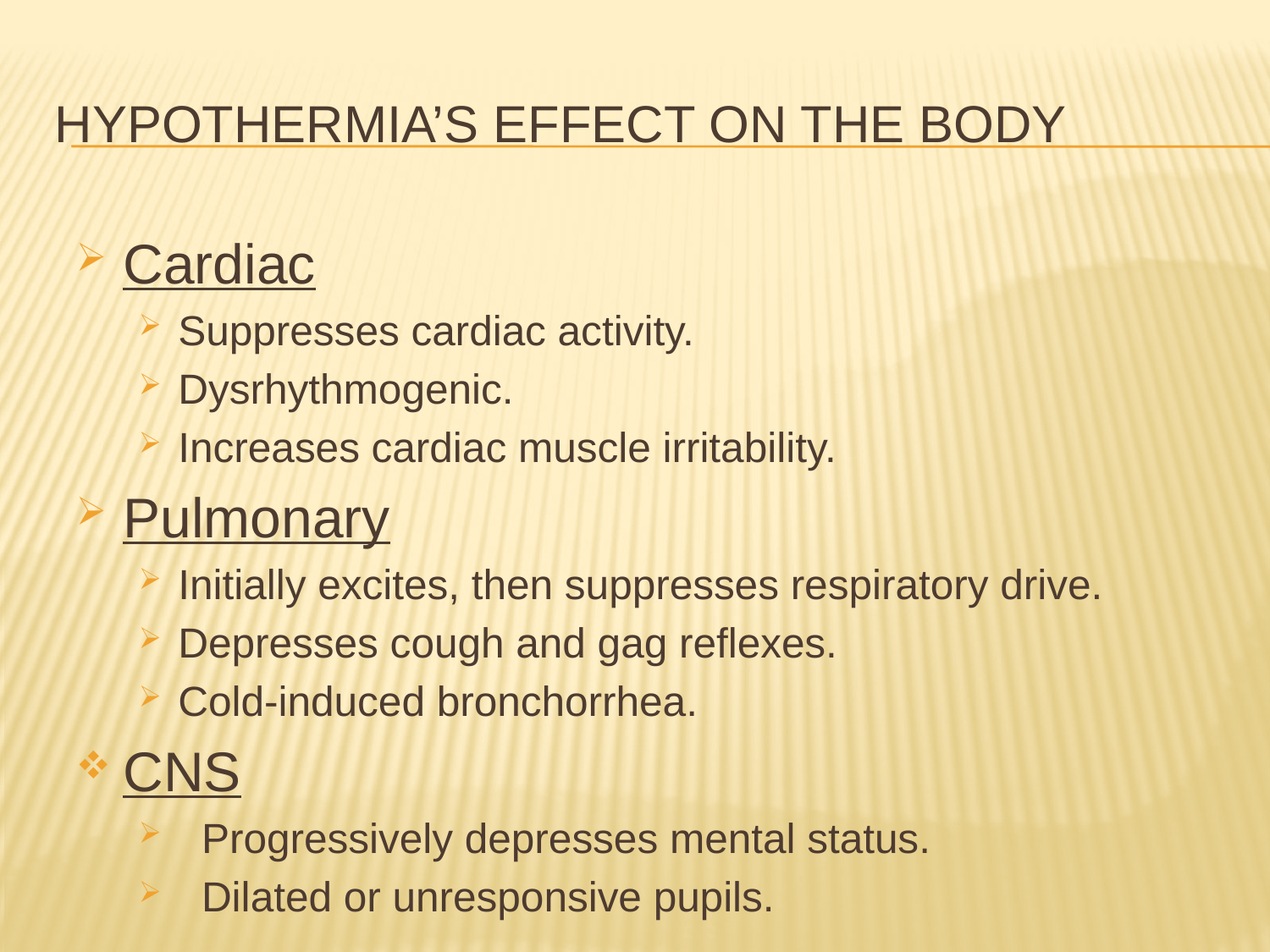

# Hypothermia’s Effect on the Body
Cardiac
Suppresses cardiac activity.
Dysrhythmogenic.
Increases cardiac muscle irritability.
Pulmonary
Initially excites, then suppresses respiratory drive.
Depresses cough and gag reflexes.
Cold-induced bronchorrhea.
CNS
Progressively depresses mental status.
Dilated or unresponsive pupils.